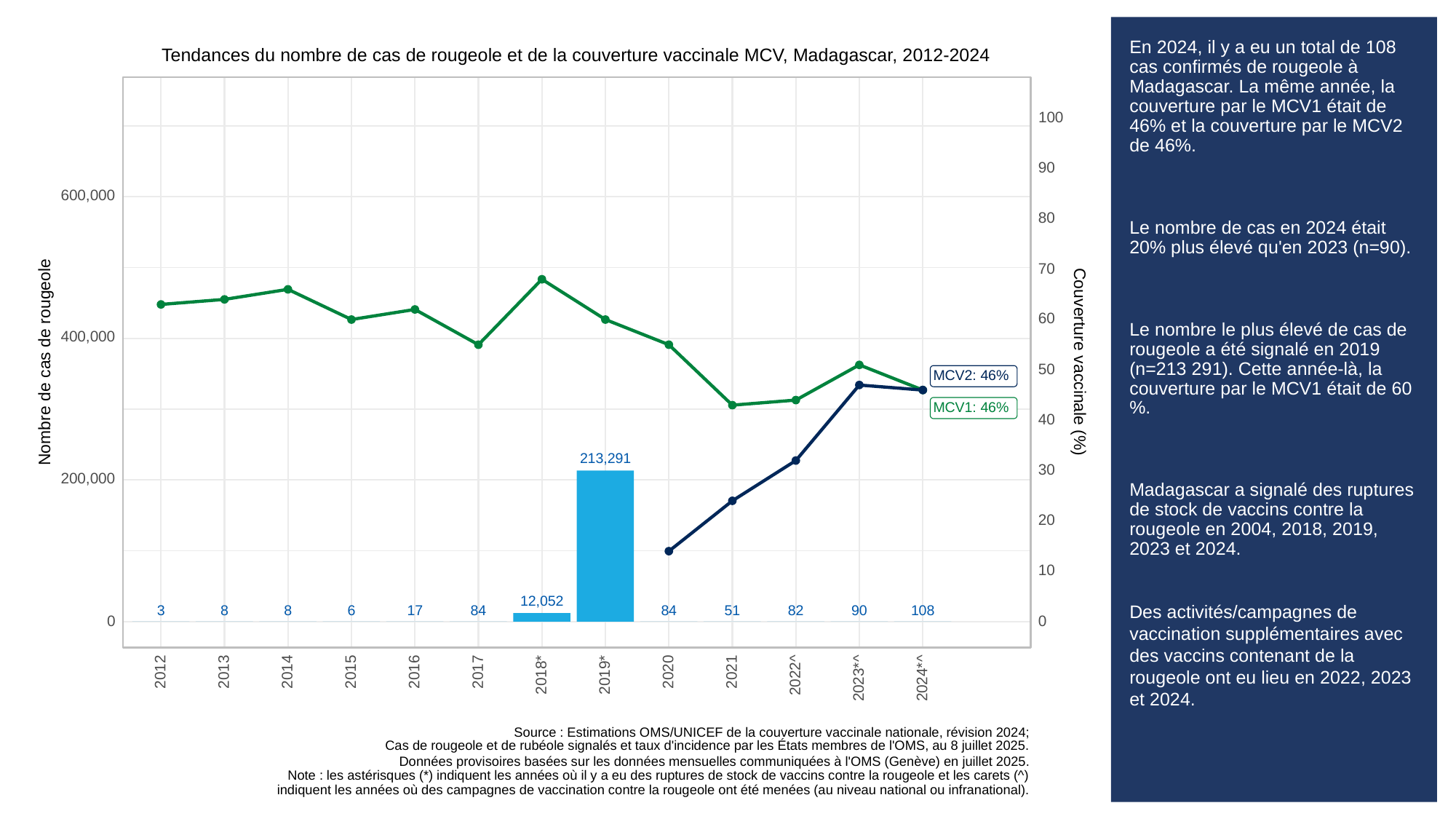

# En 2024, il y a eu un total de 108 cas confirmés de rougeole à Madagascar. La même année, la couverture par le MCV1 était de 46% et la couverture par le MCV2 de 46%.

Le nombre de cas en 2024 était 20% plus élevé qu'en 2023 (n=90).

Le nombre le plus élevé de cas de rougeole a été signalé en 2019 (n=213 291). Cette année-là, la couverture par le MCV1 était de 60 %.

Madagascar a signalé des ruptures de stock de vaccins contre la rougeole en 2004, 2018, 2019, 2023 et 2024.

Des activités/campagnes de vaccination supplémentaires avec des vaccins contenant de la rougeole ont eu lieu en 2022, 2023 et 2024.

Tendances du nombre de cas de rougeole et de la couverture vaccinale MCV, Madagascar, 2012-2024

100

90
600,000

80
70

60

400,000

Couverture vaccinale (%)
Nombre de cas de rougeole

50

MCV2: 46%

MCV1: 46%

40
213,291

30

200,000

20

10
12,052
108
90
84
84
82
51
3
8
8
6
17

0
0

2013
2012
2014
2015
2016
2017
2020
2021
2018*
2019*
2022^
2023*^
2024*^
Source : Estimations OMS/UNICEF de la couverture vaccinale nationale, révision 2024;
Cas de rougeole et de rubéole signalés et taux d'incidence par les États membres de l'OMS, au 8 juillet 2025.
Données provisoires basées sur les données mensuelles communiquées à l'OMS (Genève) en juillet 2025.
Note : les astérisques (*) indiquent les années où il y a eu des ruptures de stock de vaccins contre la rougeole et les carets (^)
indiquent les années où des campagnes de vaccination contre la rougeole ont été menées (au niveau national ou infranational).